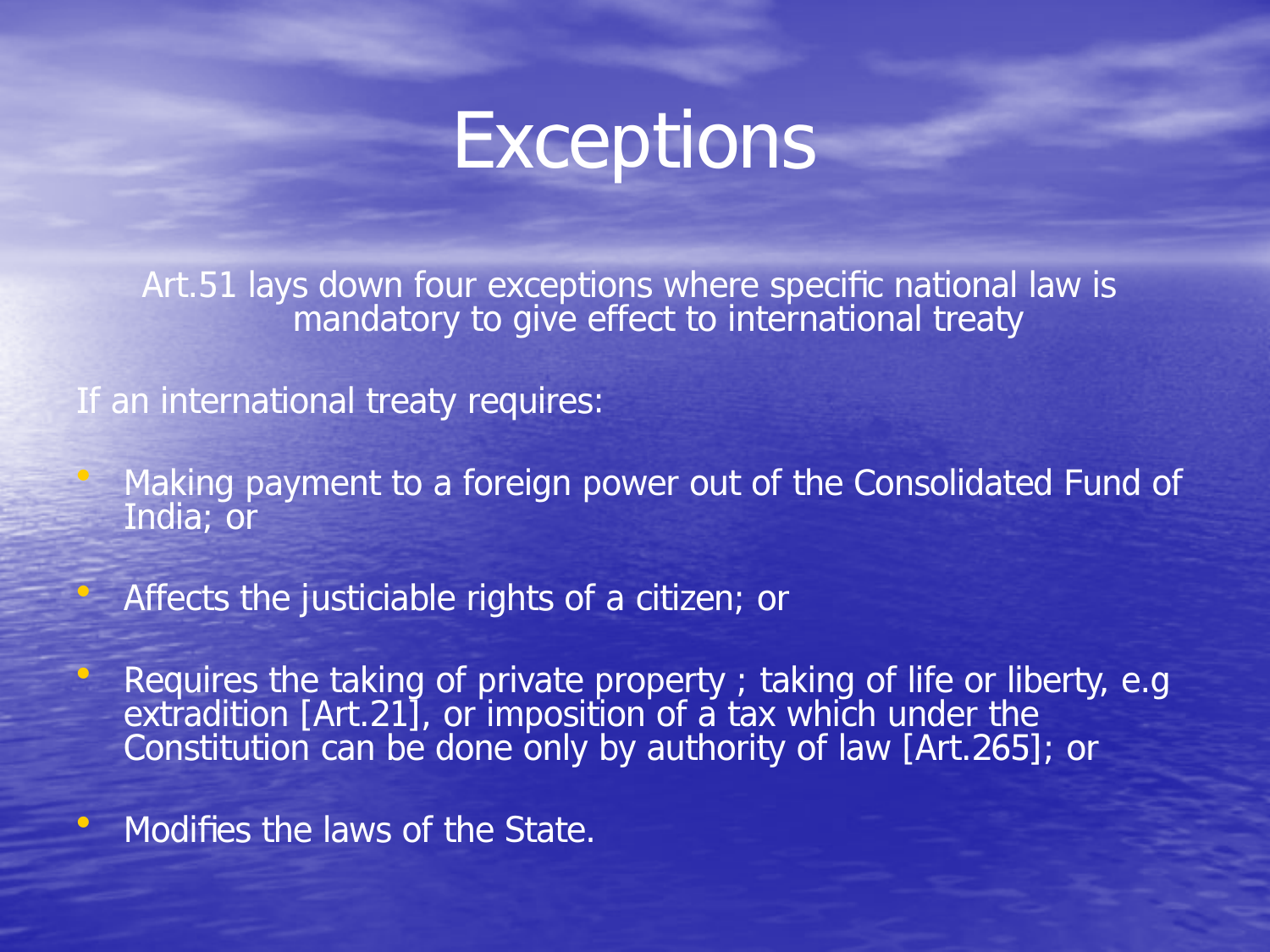

# Exceptions
Art.51 lays down four exceptions where specific national law is  mandatory to give effect to international treaty

If an international treaty requires:

Making payment to a foreign power out of the Consolidated Fund of India; or

Affects the justiciable rights of a citizen; or

Requires the taking of private property ; taking of life or liberty, e.g extradition [Art.21], or imposition of a tax which under the Constitution can be done only by authority of law [Art.265]; or

Modifies the laws of the State.